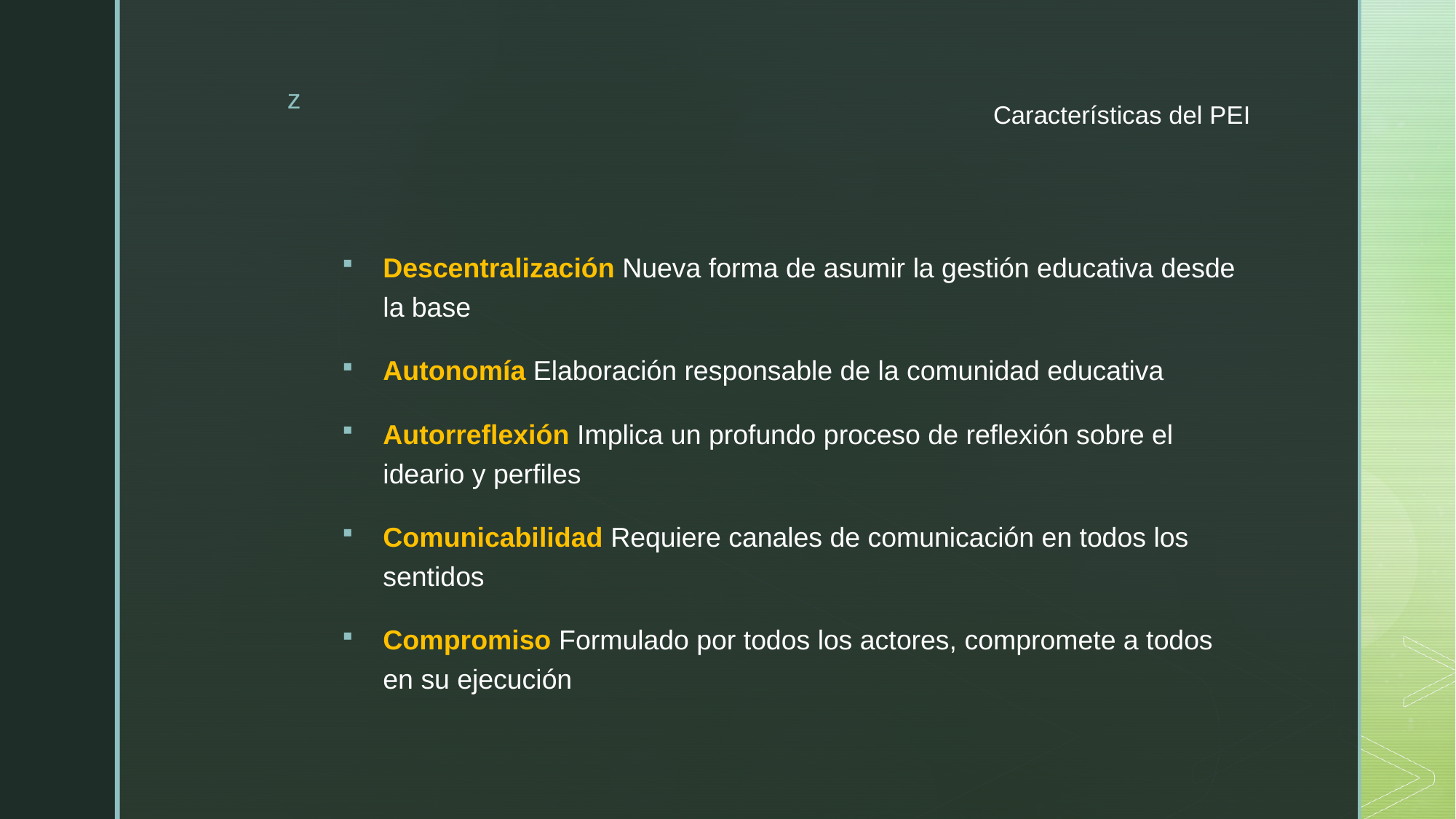

# Características del PEI

Descentralización Nueva forma de asumir la gestión educativa desde la base
Autonomía Elaboración responsable de la comunidad educativa
Autorreflexión Implica un profundo proceso de reflexión sobre el ideario y perfiles
Comunicabilidad Requiere canales de comunicación en todos los sentidos
Compromiso Formulado por todos los actores, compromete a todos en su ejecución